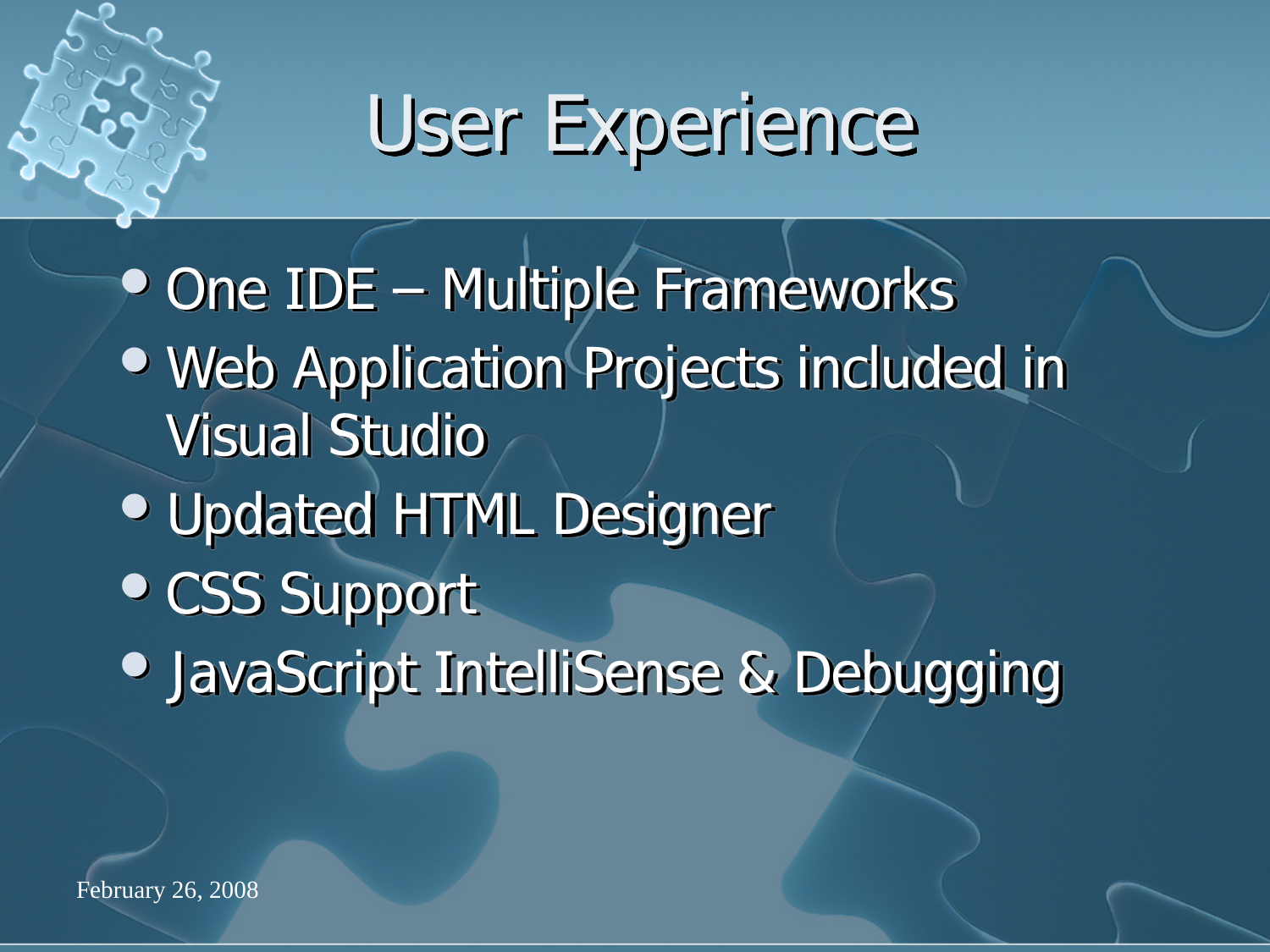

# User Experience
One IDE – Multiple Frameworks
Web Application Projects included in Visual Studio
Updated HTML Designer
CSS Support
JavaScript IntelliSense & Debugging
February 26, 2008